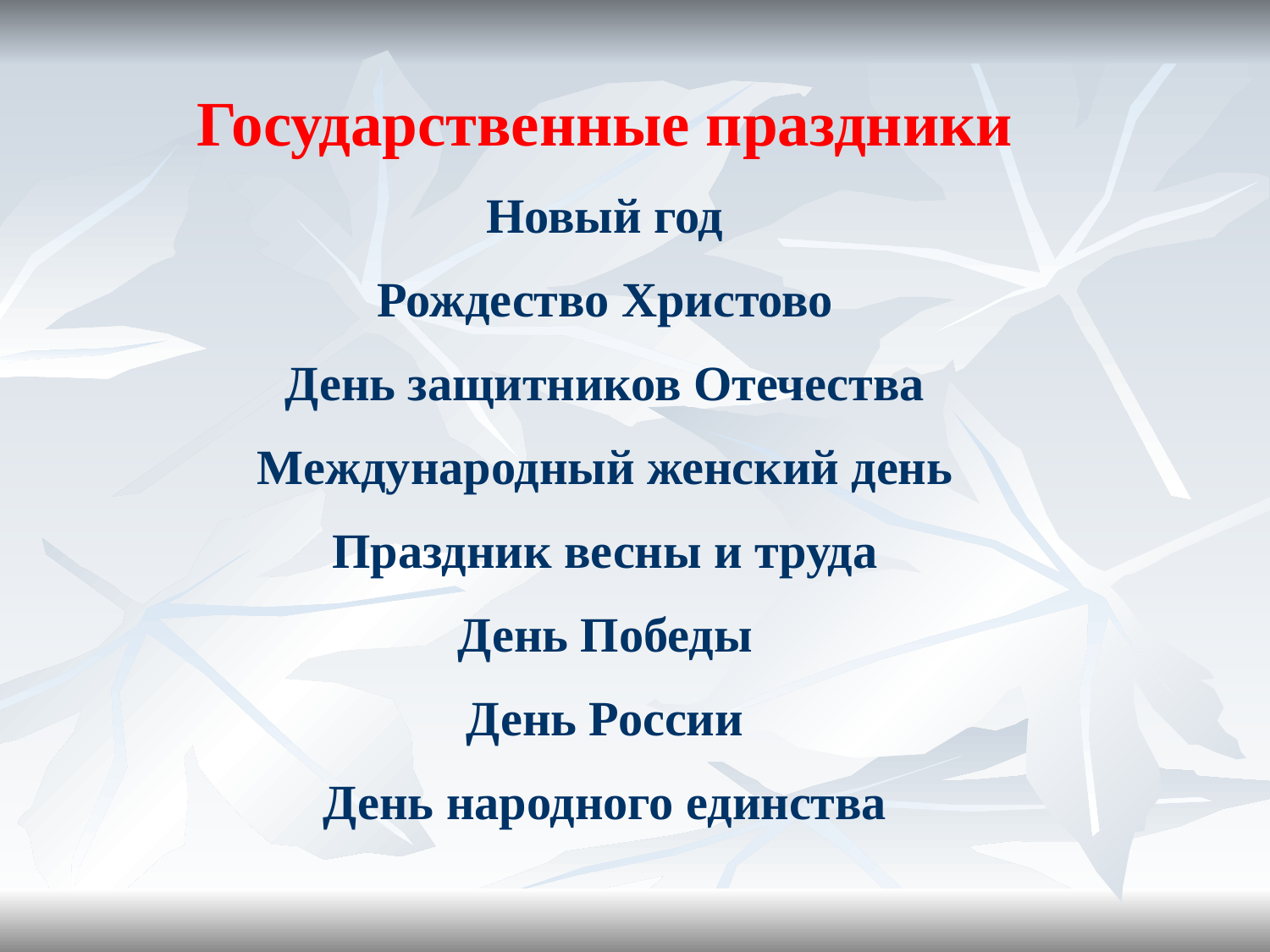

Государственные праздники
Новый год
Рождество Христово
День защитников Отечества
Международный женский день
Праздник весны и труда
День Победы
День России
День народного единства